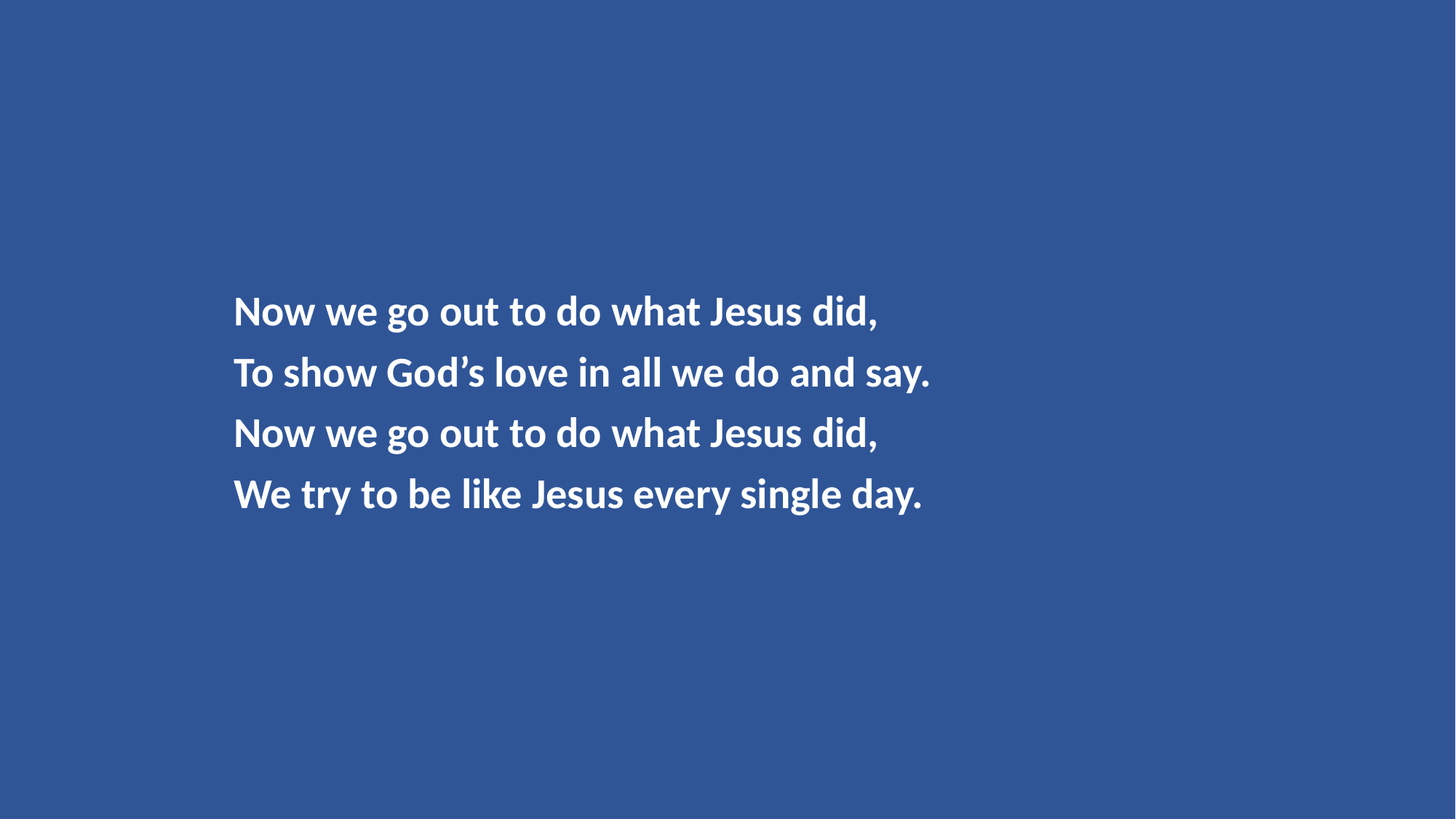

Now we go out to do what Jesus did,
To show God’s love in all we do and say.
Now we go out to do what Jesus did,
We try to be like Jesus every single day.